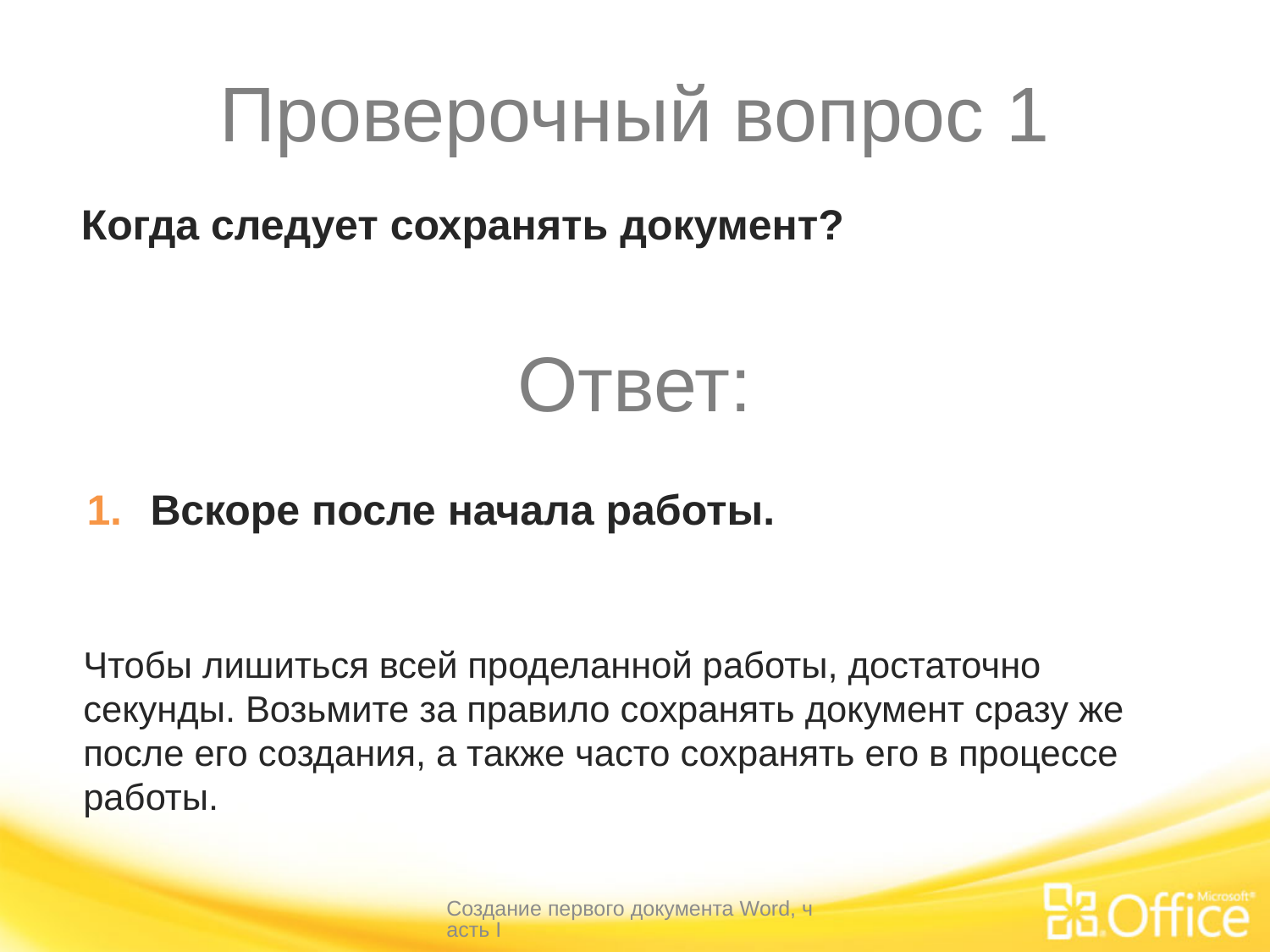

# Проверочный вопрос 1
Когда следует сохранять документ?
Ответ:
Вскоре после начала работы.
Чтобы лишиться всей проделанной работы, достаточно секунды. Возьмите за правило сохранять документ сразу же после его создания, а также часто сохранять его в процессе работы.
Создание первого документа Word, часть I